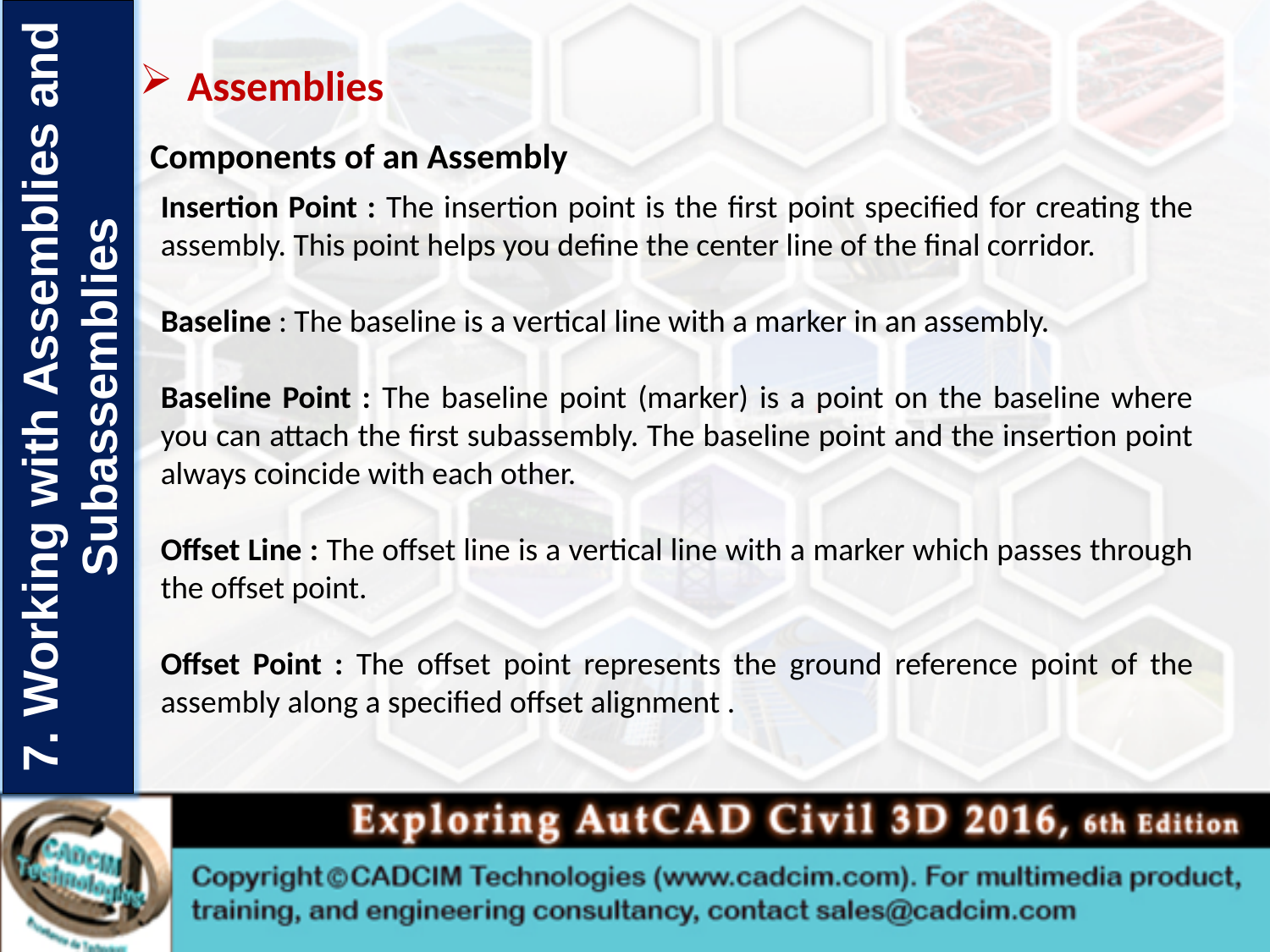

Assemblies
Components of an Assembly
Insertion Point : The insertion point is the first point specified for creating the assembly. This point helps you define the center line of the final corridor.

Baseline : The baseline is a vertical line with a marker in an assembly.

Baseline Point : The baseline point (marker) is a point on the baseline where you can attach the first subassembly. The baseline point and the insertion point always coincide with each other.

Offset Line : The offset line is a vertical line with a marker which passes through the offset point.

Offset Point : The offset point represents the ground reference point of the assembly along a specified offset alignment .